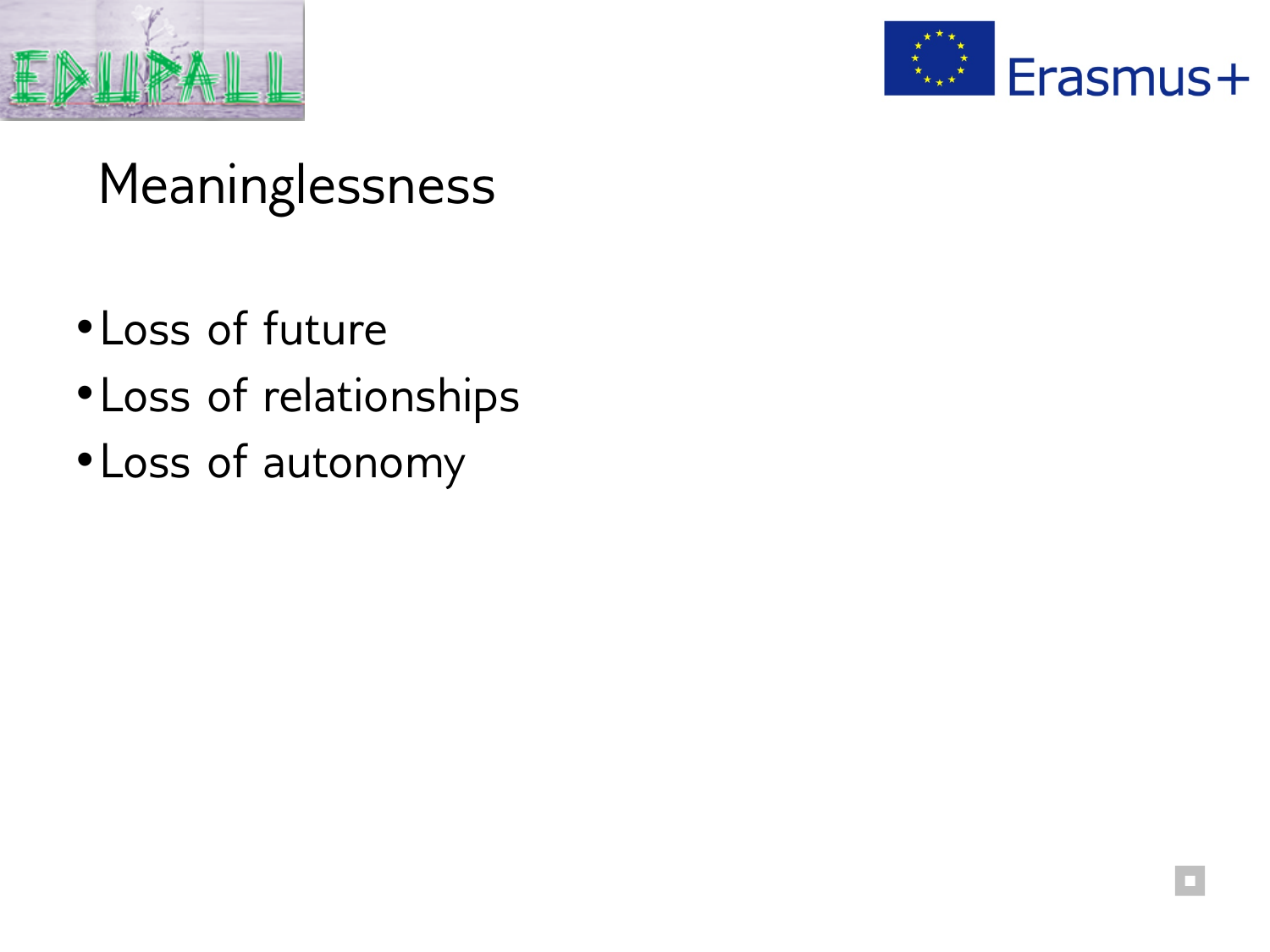

# Meaninglessness
Loss of future
Loss of relationships
Loss of autonomy